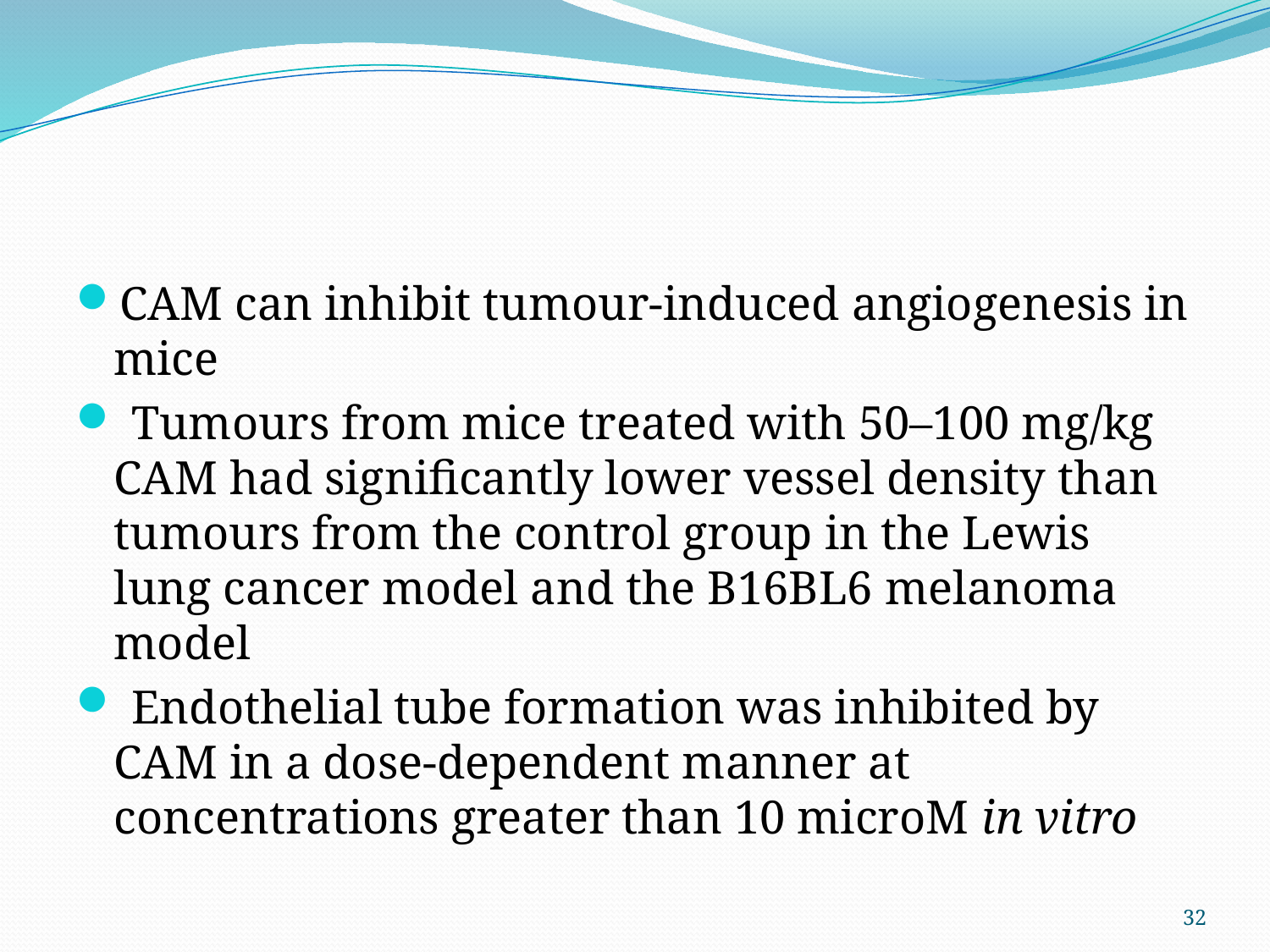

#
CAM can inhibit tumour-induced angiogenesis in mice
 Tumours from mice treated with 50–100 mg/kg CAM had significantly lower vessel density than tumours from the control group in the Lewis lung cancer model and the B16BL6 melanoma model
 Endothelial tube formation was inhibited by CAM in a dose-dependent manner at concentrations greater than 10 microM in vitro

32